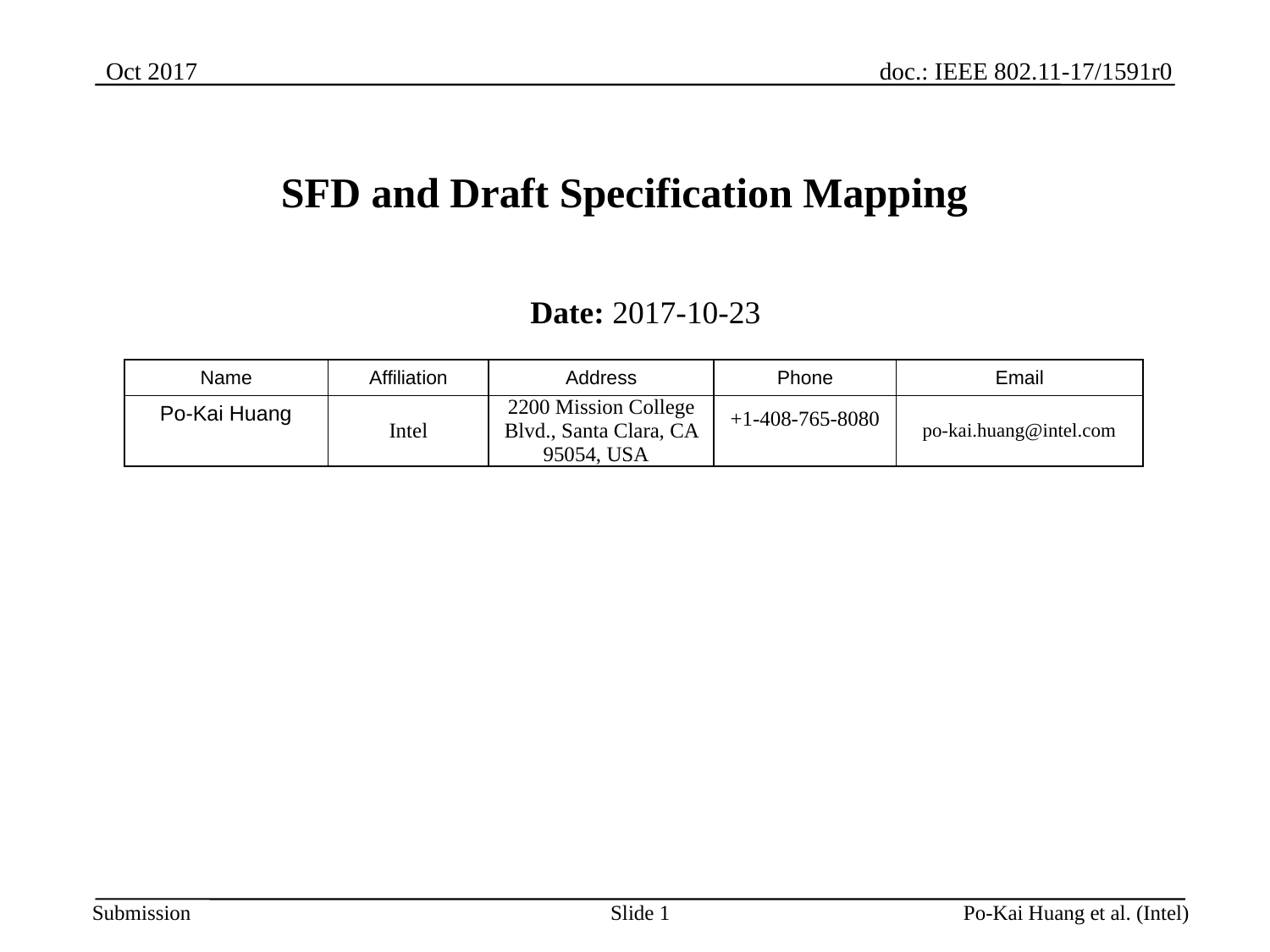

SFD and Draft Specification Mapping
Date: 2017-10-23

| Name | Affiliation | Address | Phone | Email |
| --- | --- | --- | --- | --- |
| Po-Kai Huang | Intel | 2200 Mission College Blvd., Santa Clara, CA 95054, USA | +1-408-765-8080 | po-kai.huang@intel.com |
Slide 1
Po-Kai Huang et al. (Intel)